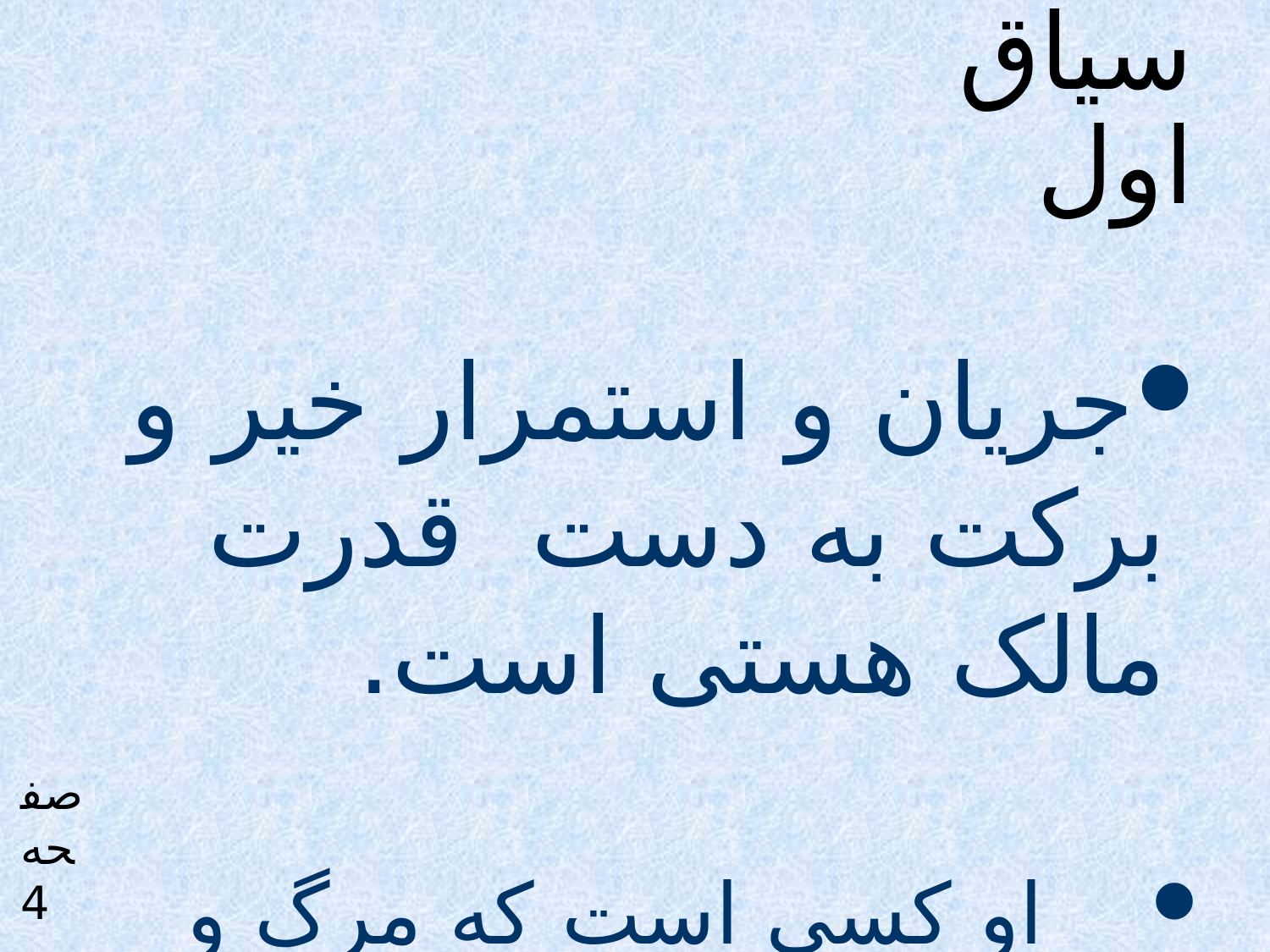

# جهت  هدایتی  سیاق   اول
جریان و استمرار خیر و برکت به دست  قدرت  مالک هستی است.
    او کسی است که مرگ و زندگی را  هدفمند  و   آسمان های   هفت گانه را منسجم آفرید.
صفحه 4